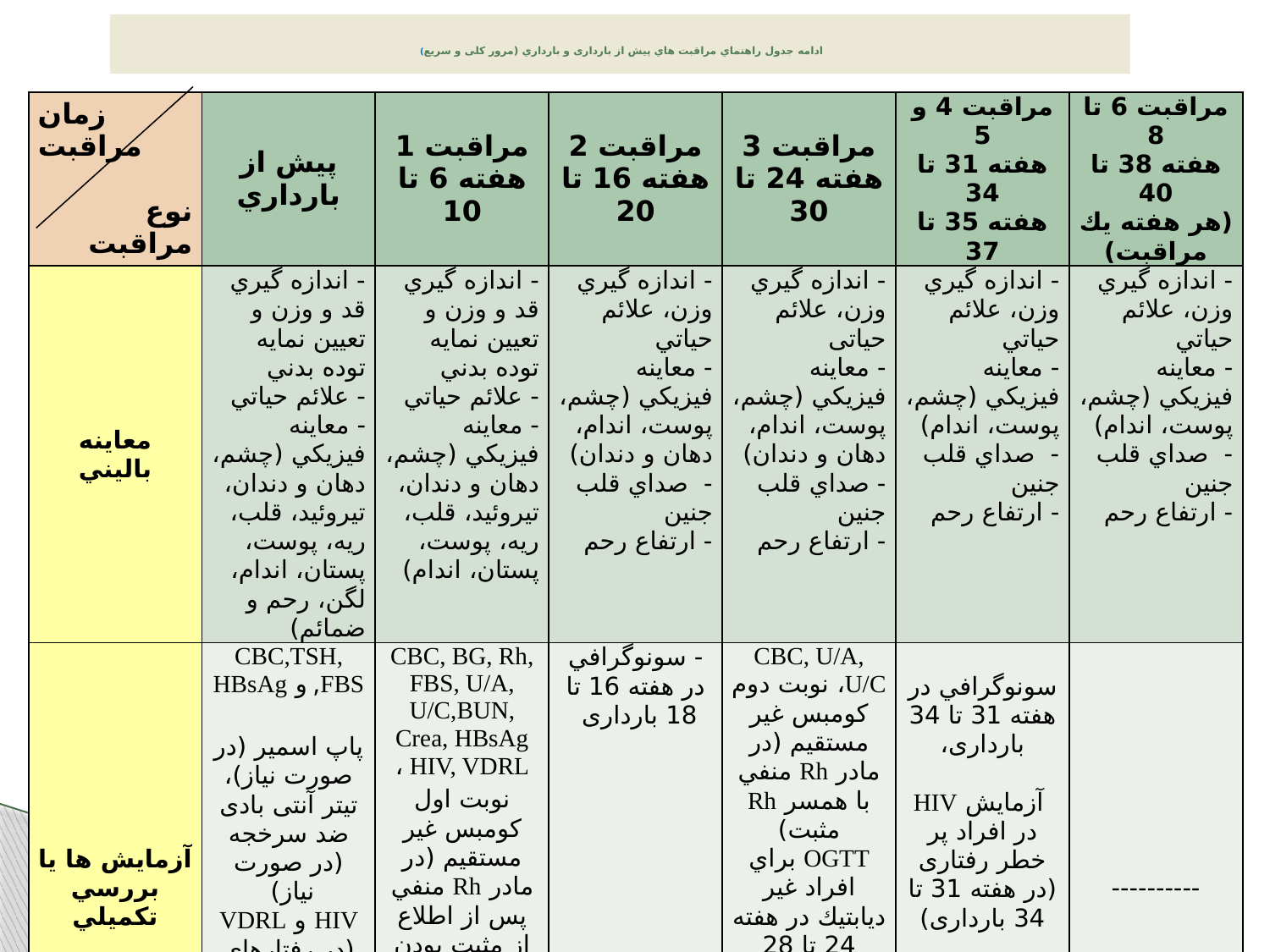

# ادامه جدول راهنماي مراقبت هاي پیش از بارداری و بارداري (مرور کلی و سریع)
| زمان مراقبت   نوع مراقبت | پيش از بارداري | مراقبت 1 هفته 6 تا 10 | مراقبت 2 هفته 16 تا 20 | مراقبت 3 هفته 24 تا 30 | مراقبت 4 و 5 هفته 31 تا 34 هفته 35 تا 37 | مراقبت 6 تا 8 هفته 38 تا 40 (هر هفته يك مراقبت) |
| --- | --- | --- | --- | --- | --- | --- |
| معاينه باليني | - اندازه گيري قد و وزن و تعيين نمايه توده بدني - علائم حياتي - معاينه فيزيكي (چشم، دهان و دندان، تیروئید، قلب، ریه، پوست، پستان، اندام، لگن، رحم و ضمائم) | - اندازه گيري قد و وزن و تعيين نمايه توده بدني - علائم حياتي - معاينه فيزيكي (چشم، دهان و دندان، تیروئید، قلب، ریه، پوست، پستان، اندام) | - اندازه گيري وزن، علائم حياتي - معاينه فيزيكي (چشم، پوست، اندام، دهان و دندان) - صداي قلب جنين - ارتفاع رحم | - اندازه گيري وزن، علائم حياتی - معاينه فيزيكي (چشم، پوست، اندام، دهان و دندان) - صداي قلب جنين - ارتفاع رحم | - اندازه گيري وزن، علائم حياتي - معاينه فيزيكي (چشم، پوست، اندام) - صداي قلب جنين - ارتفاع رحم | - اندازه گيري وزن، علائم حياتي - معاينه فيزيكي (چشم، پوست، اندام) - صداي قلب جنين - ارتفاع رحم |
| آزمايش ها يا بررسي تكميلي | CBC,TSH, FBS, و HBsAg   پاپ اسمير (در صورت نیاز)، تيتر آنتی بادی ضد سرخجه (در صورت نیاز) HIV و VDRL (در رفتارهای پرخطر) | CBC, BG, Rh, FBS, U/A, U/C,BUN, Crea, HBsAg HIV, VDRL ، نوبت اول كومبس غير مستقيم (در مادر Rh منفي پس از اطلاع از مثبت بودن Rh همسر)، TSH در صورت نیاز،   سونوگرافی بارداری | - سونوگرافي در هفته 16 تا 18 بارداری | CBC, U/A, U/C، نوبت دوم كومبس غير مستقيم (در مادر Rh منفي با همسر Rh مثبت) OGTT براي افراد غير ديابتيك در هفته 24 تا 28 بارداری | سونوگرافي در هفته 31 تا 34 بارداری،   آزمایش HIV در افراد پر خطر رفتاری (در هفته 31 تا 34 بارداری) | ---------- |